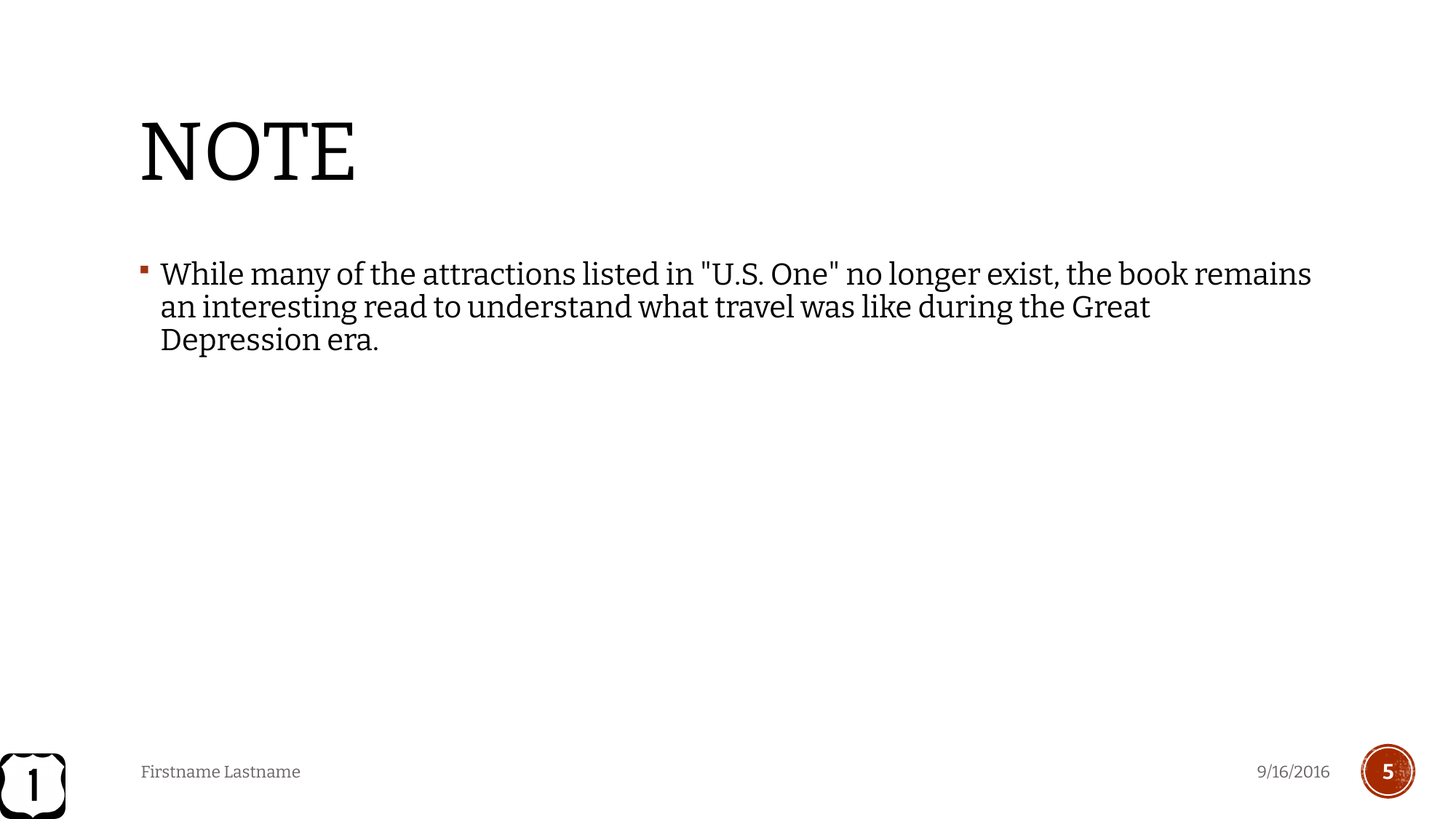

# Note
While many of the attractions listed in "U.S. One" no longer exist, the book remains an interesting read to understand what travel was like during the Great Depression era.
Firstname Lastname
9/16/2016
5